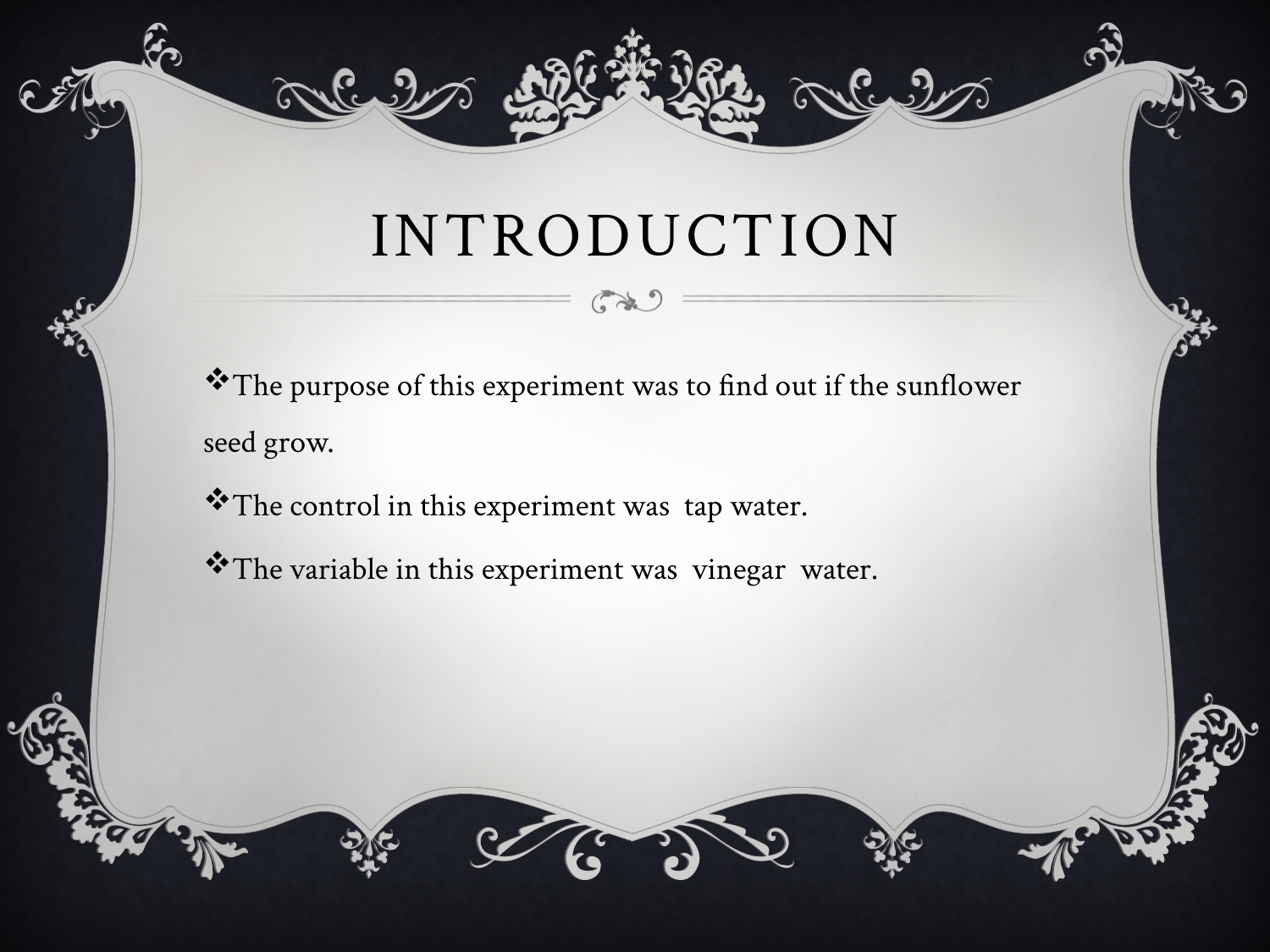

# Introduction
The purpose of this experiment was to find out if the sunflower seed grow.
The control in this experiment was  tap water.
The variable in this experiment was  vinegar  water.